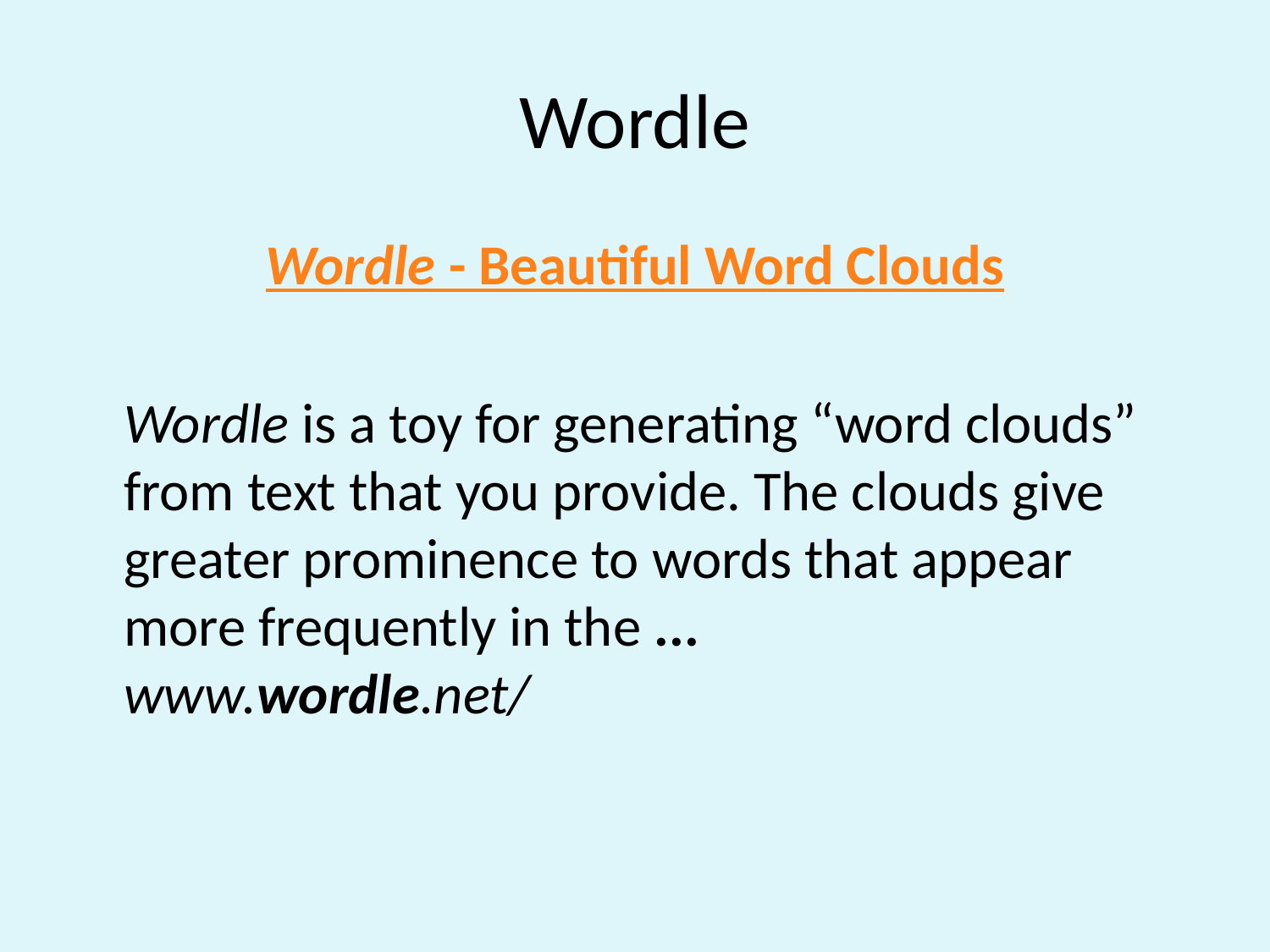

# Wordle
Wordle - Beautiful Word Clouds

	Wordle is a toy for generating “word clouds” from text that you provide. The clouds give greater prominence to words that appear more frequently in the ...
www.wordle.net/